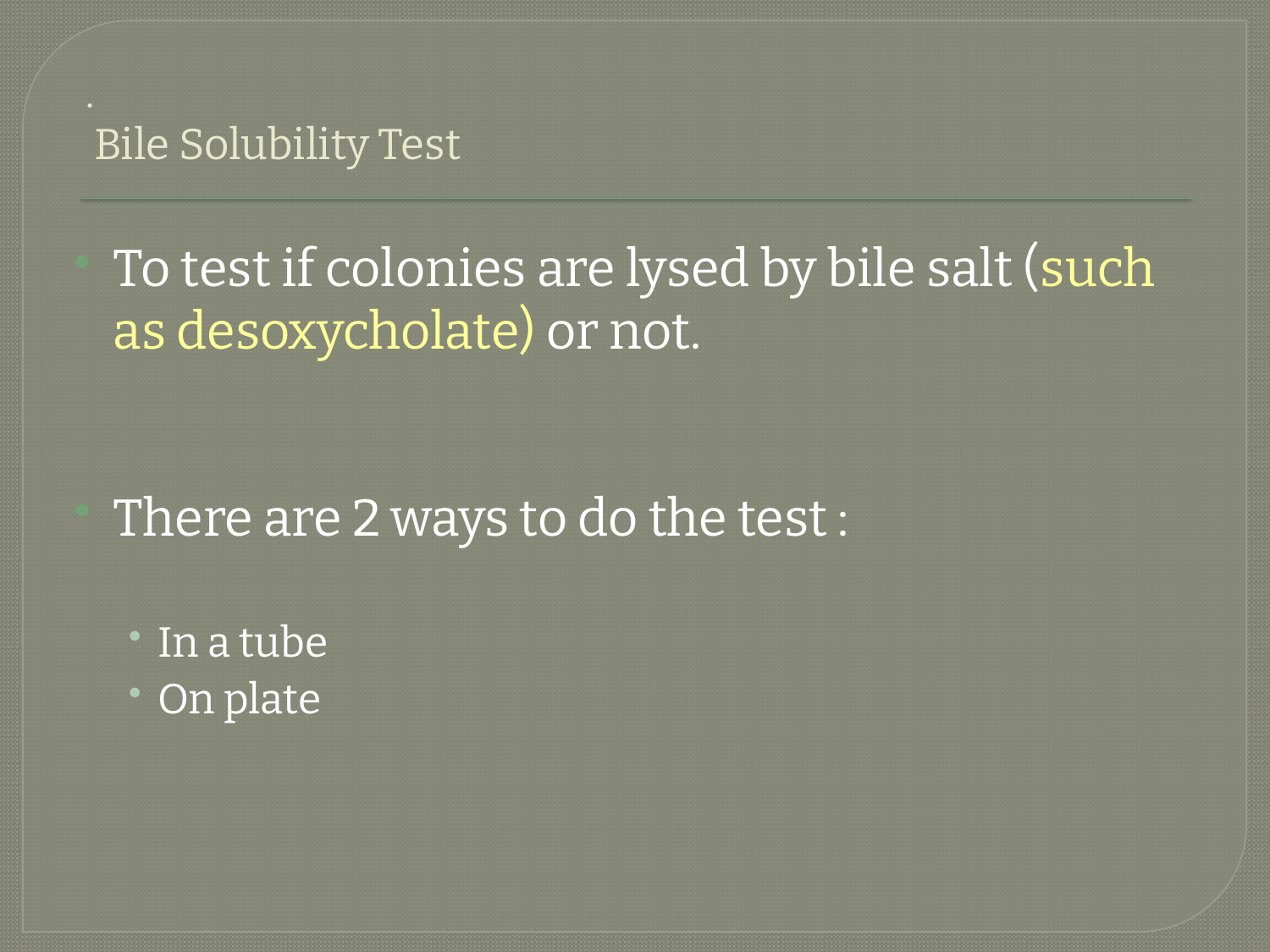

# . Bile Solubility Test
To test if colonies are lysed by bile salt (such as desoxycholate) or not.

There are 2 ways to do the test :

In a tube
On plate